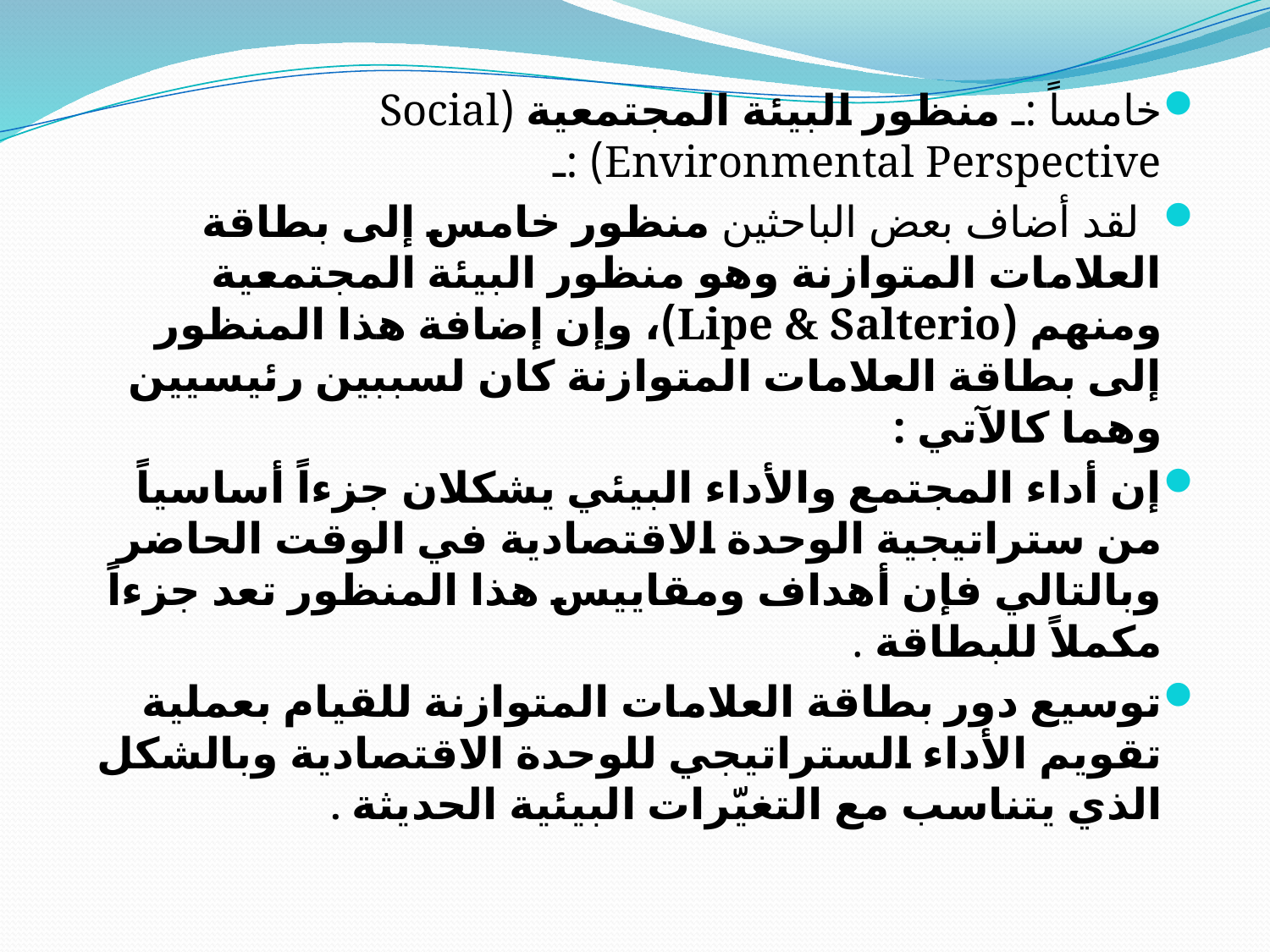

خامساً :ـ منظور البيئة المجتمعية (Social Environmental Perspective) :ـ
  لقد أضاف بعض الباحثين منظور خامس إلى بطاقة العلامات المتوازنة وهو منظور البيئة المجتمعية ومنهم (Lipe & Salterio)، وإن إضافة هذا المنظور إلى بطاقة العلامات المتوازنة كان لسببين رئيسيين وهما كالآتي :
إن أداء المجتمع والأداء البيئي يشكلان جزءاً أساسياً من ستراتيجية الوحدة الاقتصادية في الوقت الحاضر وبالتالي فإن أهداف ومقاييس هذا المنظور تعد جزءاً مكملاً للبطاقة .
توسيع دور بطاقة العلامات المتوازنة للقيام بعملية تقويم الأداء الستراتيجي للوحدة الاقتصادية وبالشكل الذي يتناسب مع التغيّرات البيئية الحديثة .
#